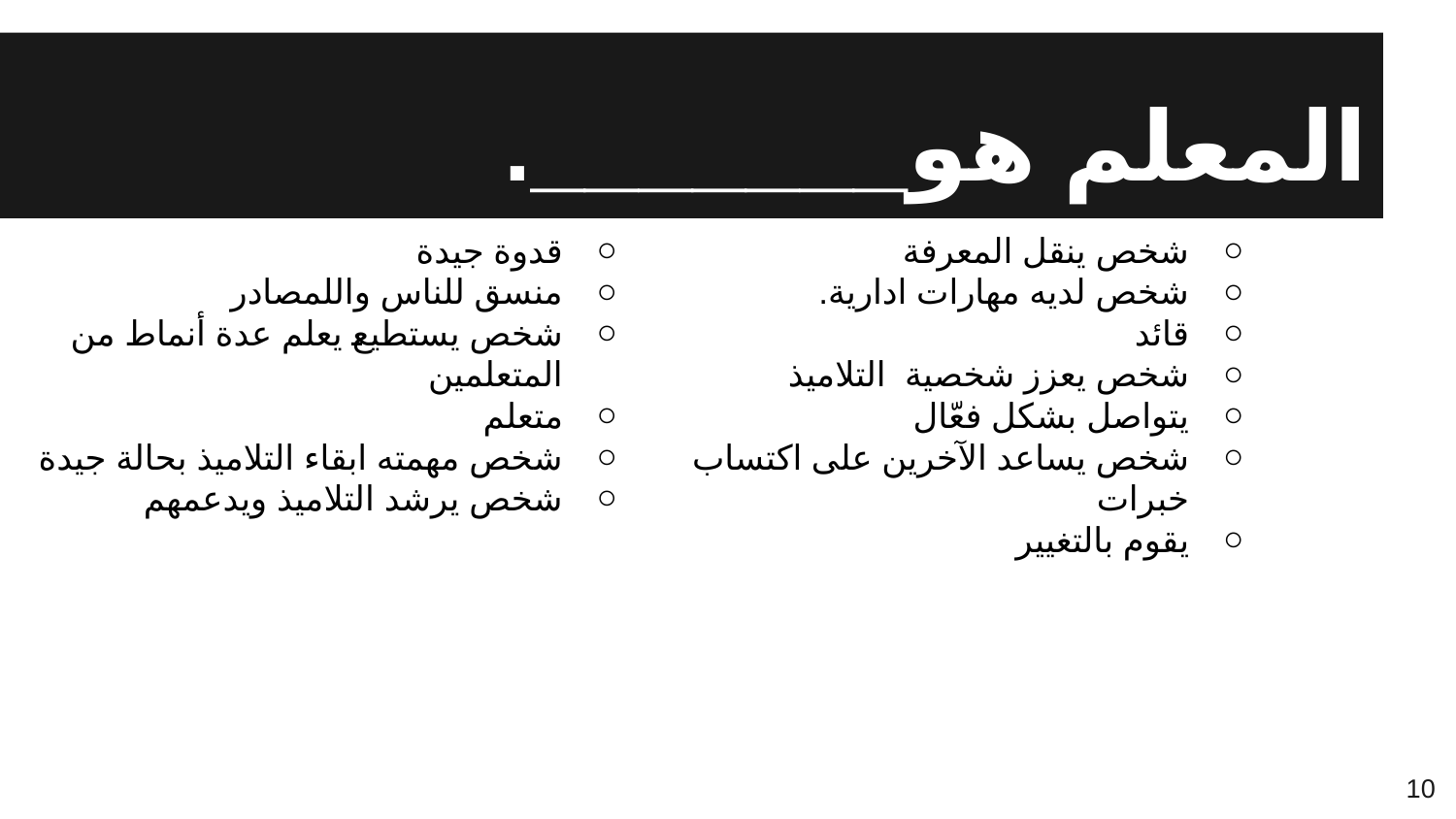

# المعلم هو_______.
قدوة جيدة
منسق للناس واللمصادر
شخص يستطيع يعلم عدة أنماط من المتعلمين
متعلم
شخص مهمته ابقاء التلاميذ بحالة جيدة
شخص يرشد التلاميذ ويدعمهم

شخص ينقل المعرفة
شخص لديه مهارات ادارية.
قائد
شخص يعزز شخصية  التلاميذ
يتواصل بشكل فعّال
شخص يساعد الآخرين على اكتساب خبرات
يقوم بالتغيير
10